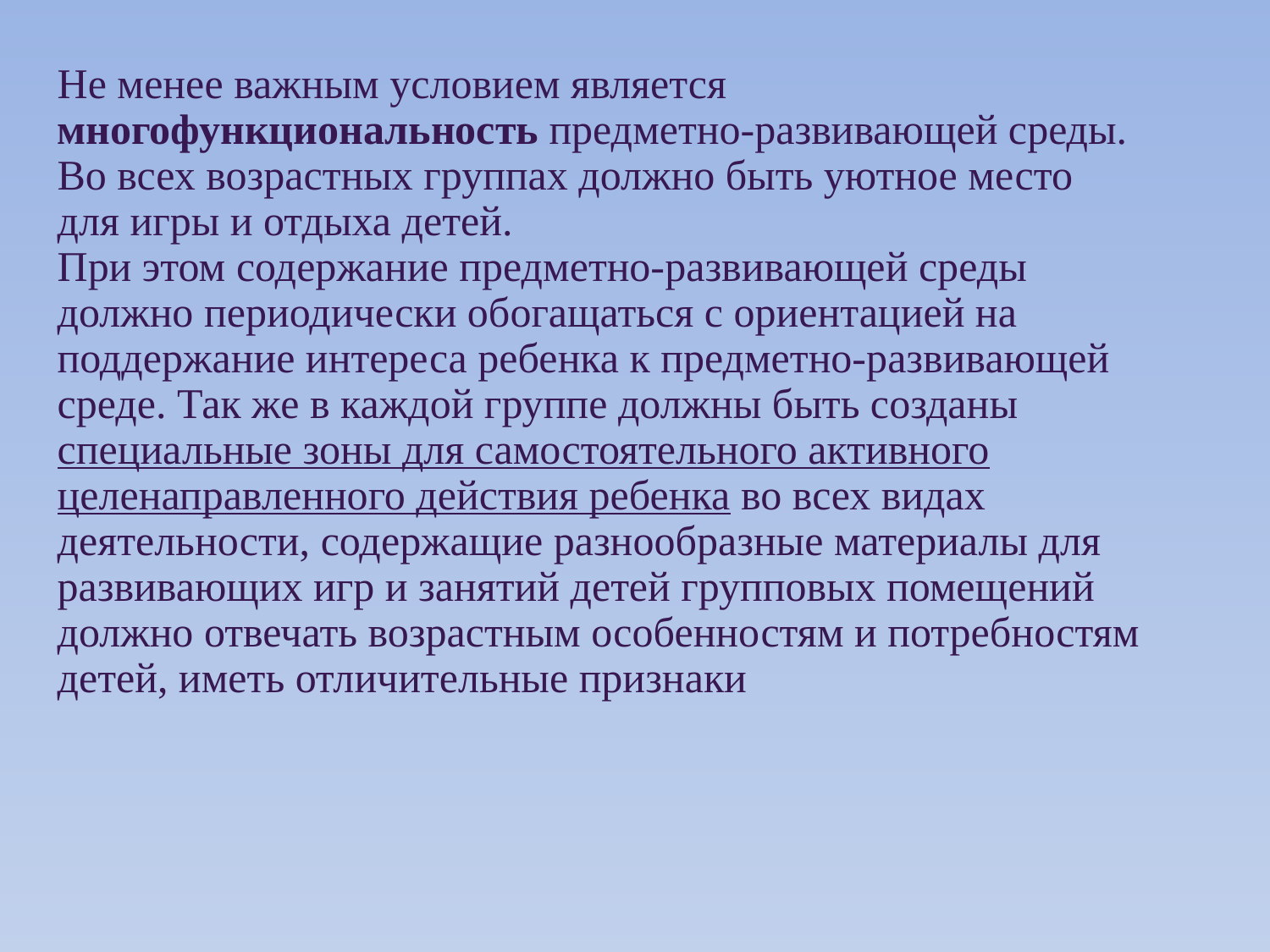

Не менее важным условием является многофункциональность предметно-развивающей среды.
Во всех возрастных группах должно быть уютное место для игры и отдыха детей.
При этом содержание предметно-развивающей среды должно периодически обогащаться с ориентацией на поддержание интереса ребенка к предметно-развивающей среде. Так же в каждой группе должны быть созданы специальные зоны для самостоятельного активного целенаправленного действия ребенка во всех видах деятельности, содержащие разнообразные материалы для развивающих игр и занятий детей групповых помещений должно отвечать возрастным особенностям и потребностям детей, иметь отличительные признаки